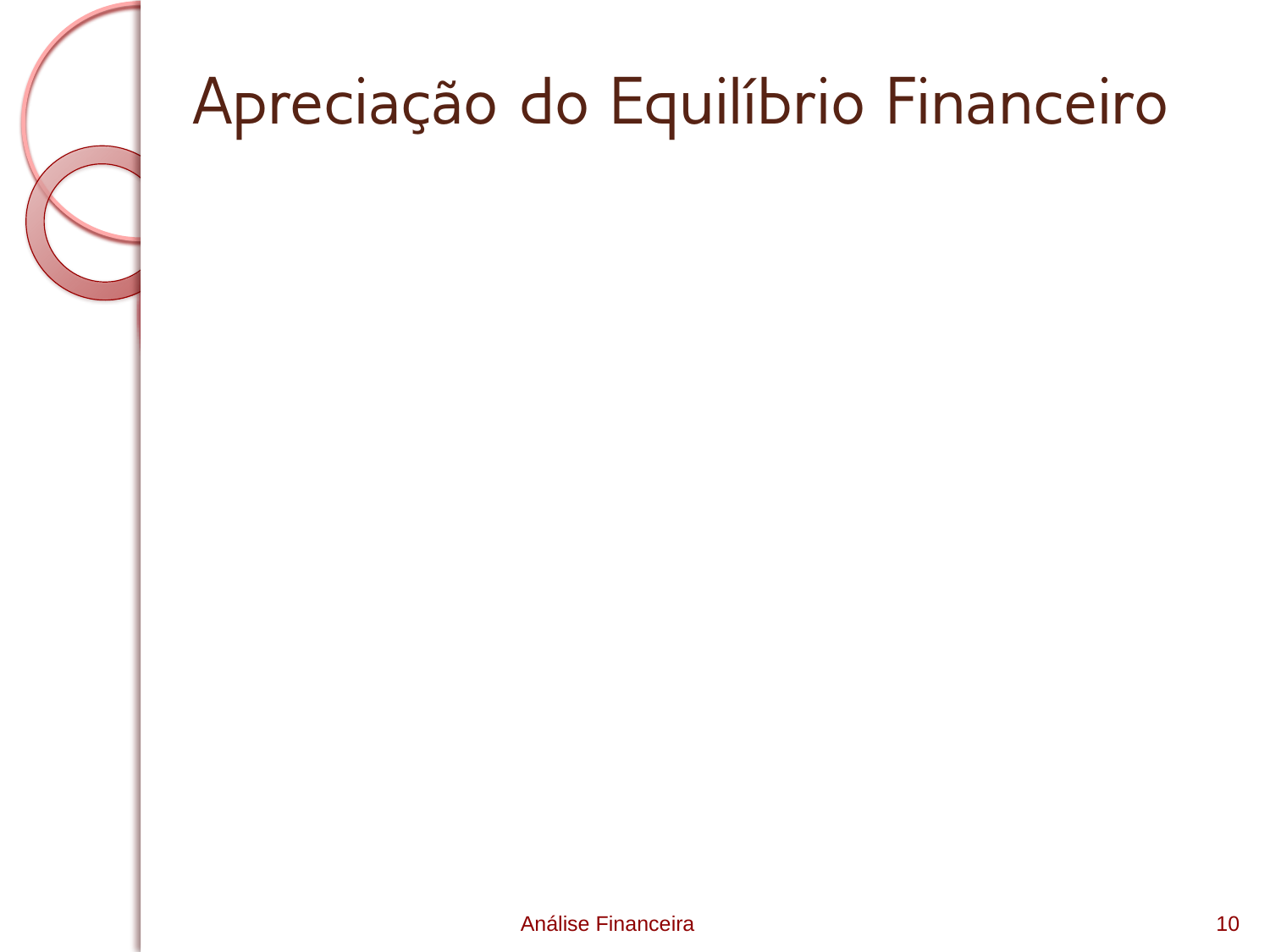

# Apreciação do Equilíbrio Financeiro

Análise Financeira
10